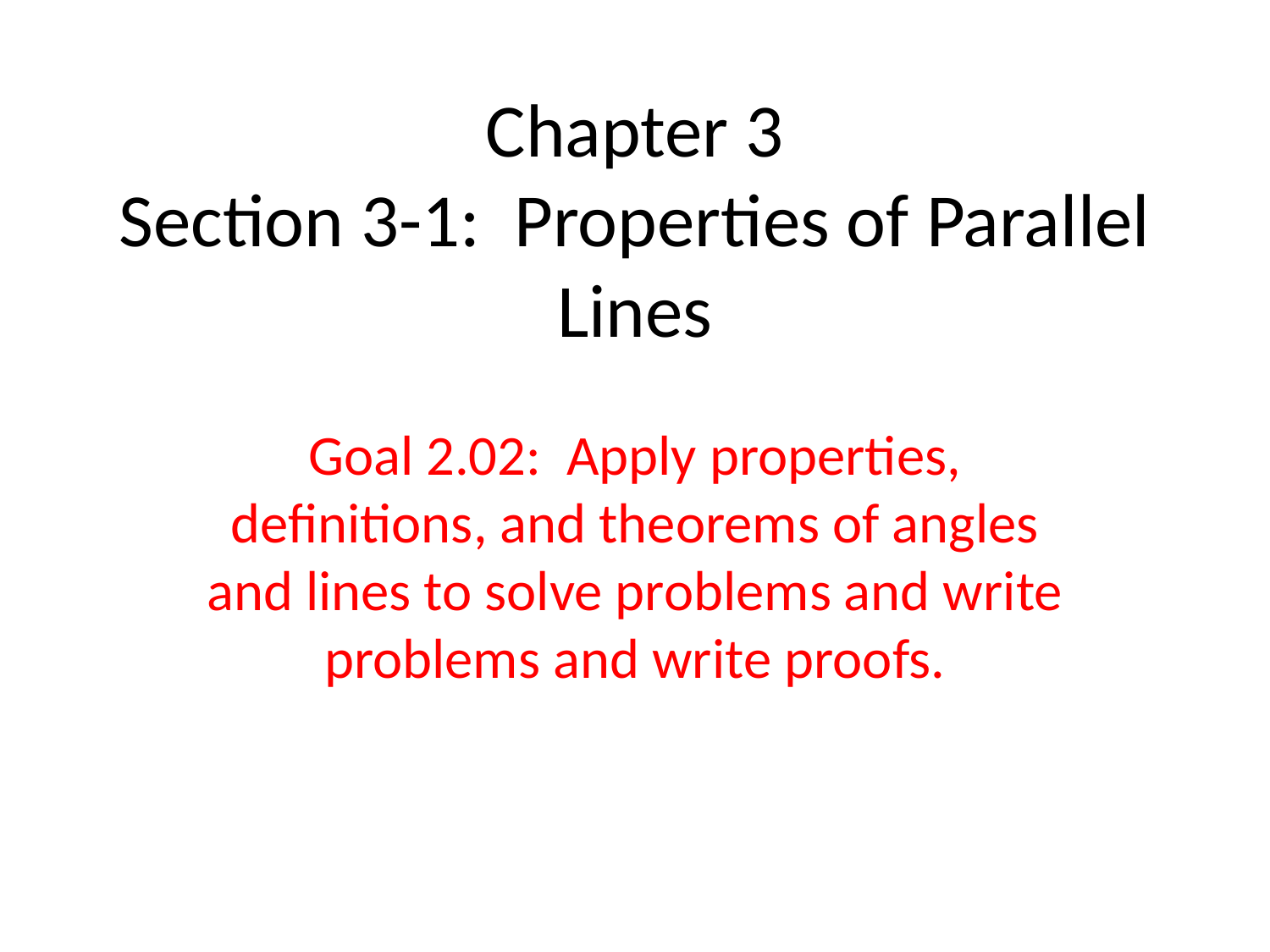

# Chapter 3 Section 3-1:  Properties of Parallel Lines
Goal 2.02:  Apply properties, definitions, and theorems of angles and lines to solve problems and write problems and write proofs.